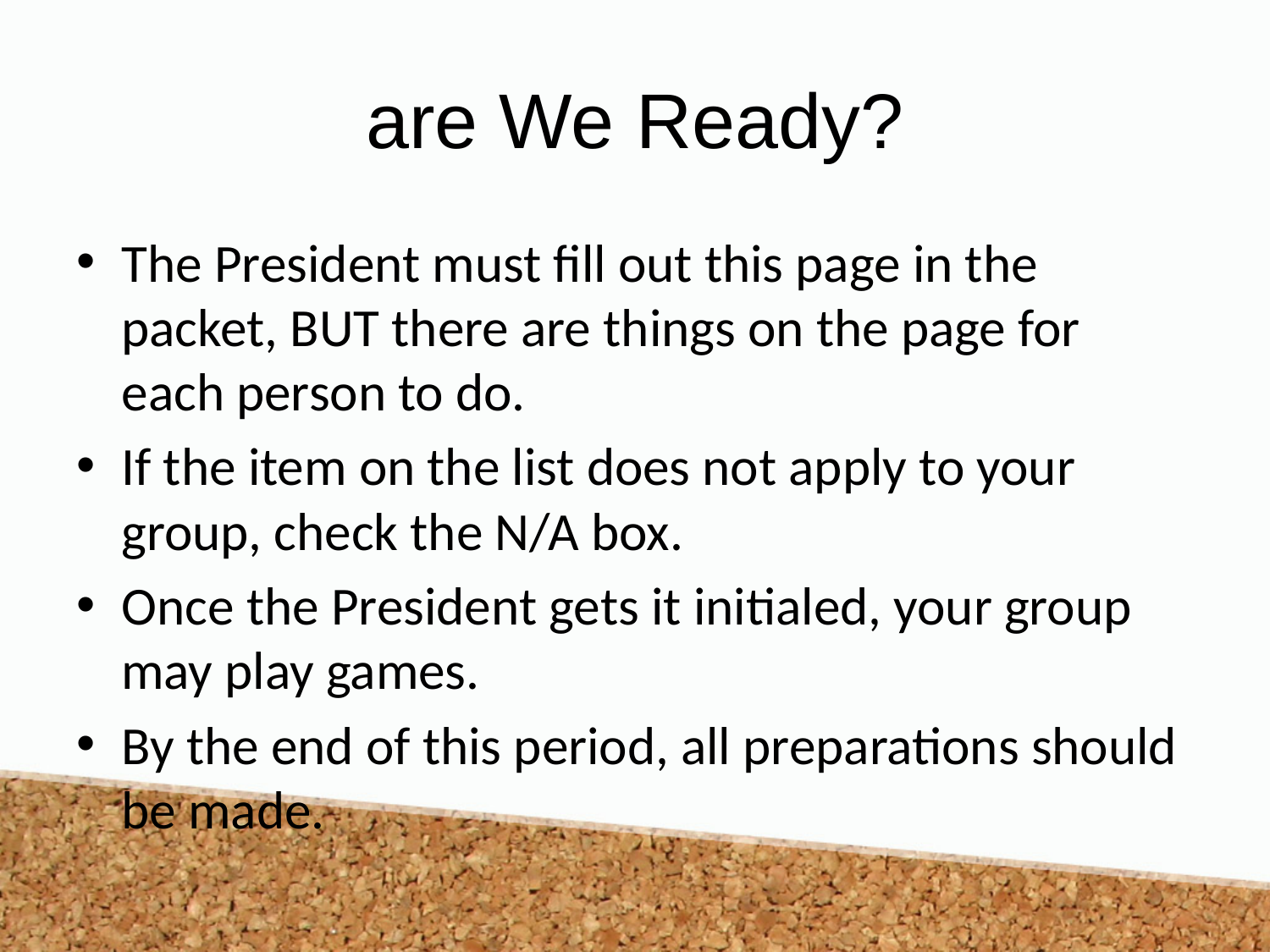

# are We Ready?
The President must fill out this page in the packet, BUT there are things on the page for each person to do.
If the item on the list does not apply to your group, check the N/A box.
Once the President gets it initialed, your group may play games.
By the end of this period, all preparations should be made.